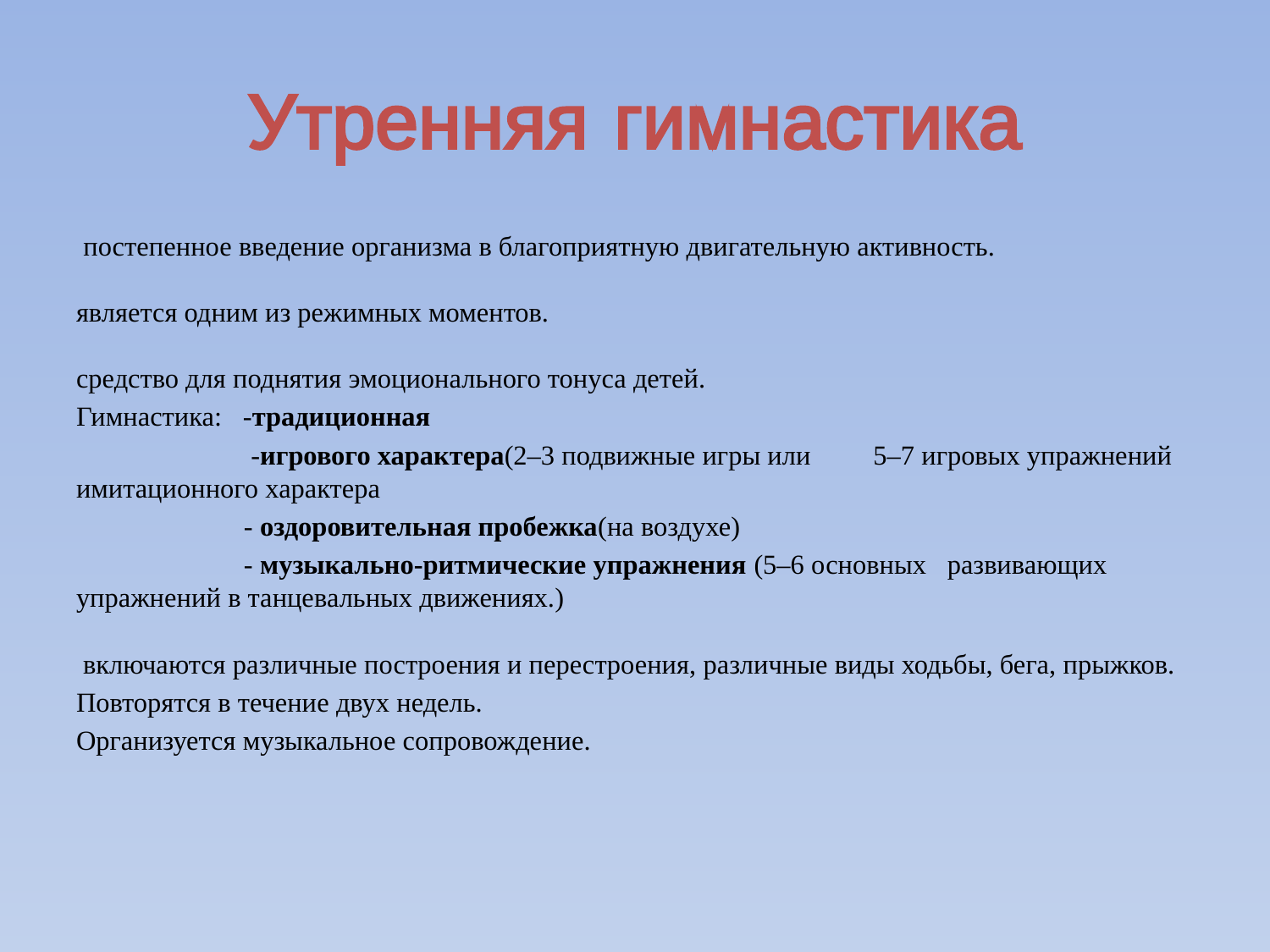

# Утренняя гимнастика
 постепенное введение организма в благоприятную двигательную активность. 
является одним из режимных моментов.
средство для поднятия эмоционального тонуса детей.
Гимнастика:   -традиционная
                         -игрового характера(2–3 подвижные игры или         5–7 игровых упражнений имитационного характера
                        - оздоровительная пробежка(на воздухе)
                        - музыкально-ритмические упражнения (5–6 основных   развивающих упражнений в танцевальных движениях.)
 включаются различные построения и перестроения, различные виды ходьбы, бега, прыжков.
Повторятся в течение двух недель.
Организуется музыкальное сопровождение.